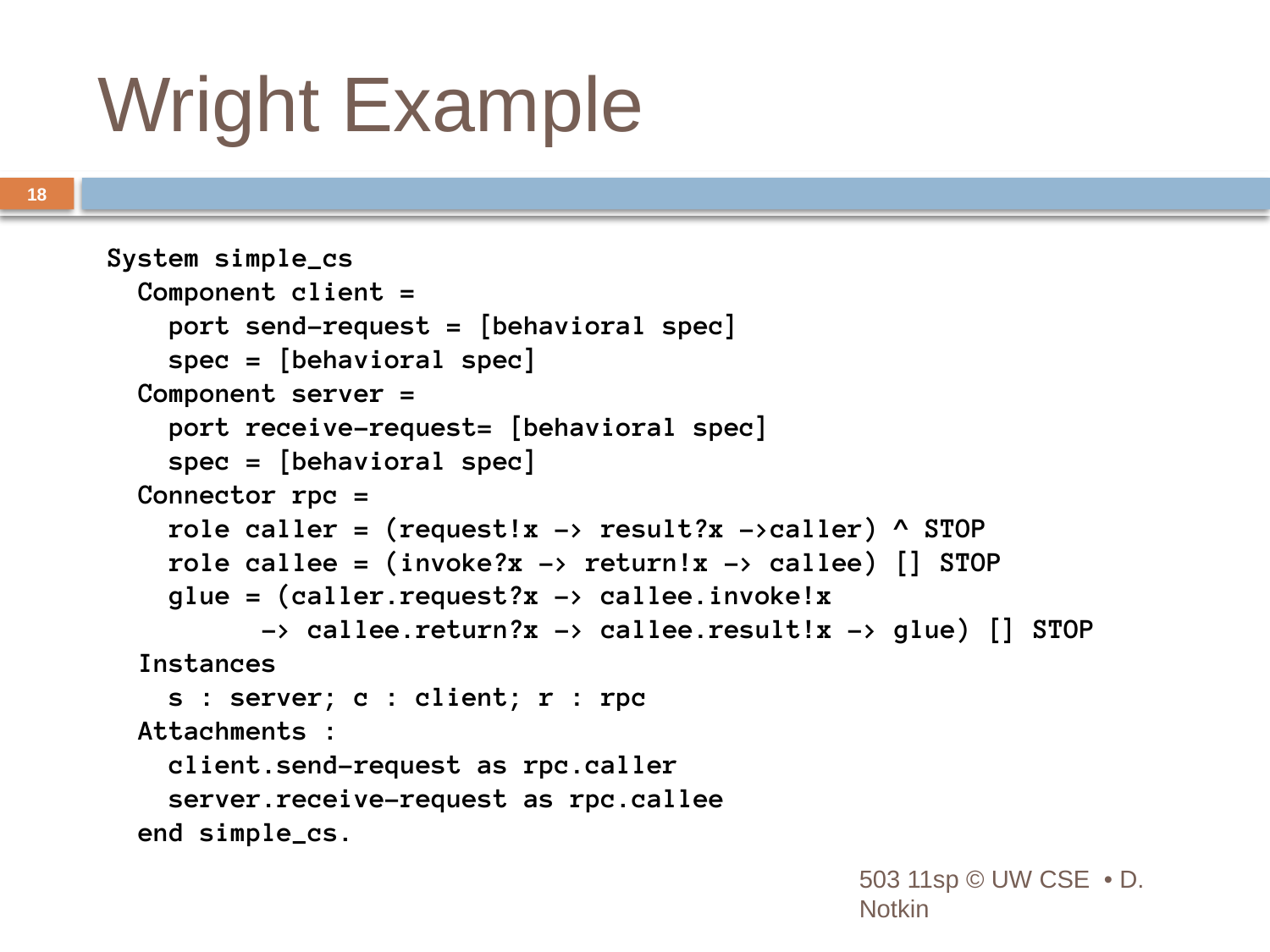

# Wright Example
18
System simple_cs
  Component client =
    port send-request = [behavioral spec]
    spec = [behavioral spec]
  Component server =
    port receive-request= [behavioral spec]
    spec = [behavioral spec]
  Connector rpc =
    role caller = (request!x -> result?x ->caller) ^ STOP
    role callee = (invoke?x -> return!x -> callee) [] STOP
    glue = (caller.request?x -> callee.invoke!x
          -> callee.return?x -> callee.result!x -> glue) [] STOP
  Instances
    s : server; c : client; r : rpc
  Attachments :
    client.send-request as rpc.caller
    server.receive-request as rpc.callee
  end simple_cs.
503 11sp © UW CSE  • D. Notkin